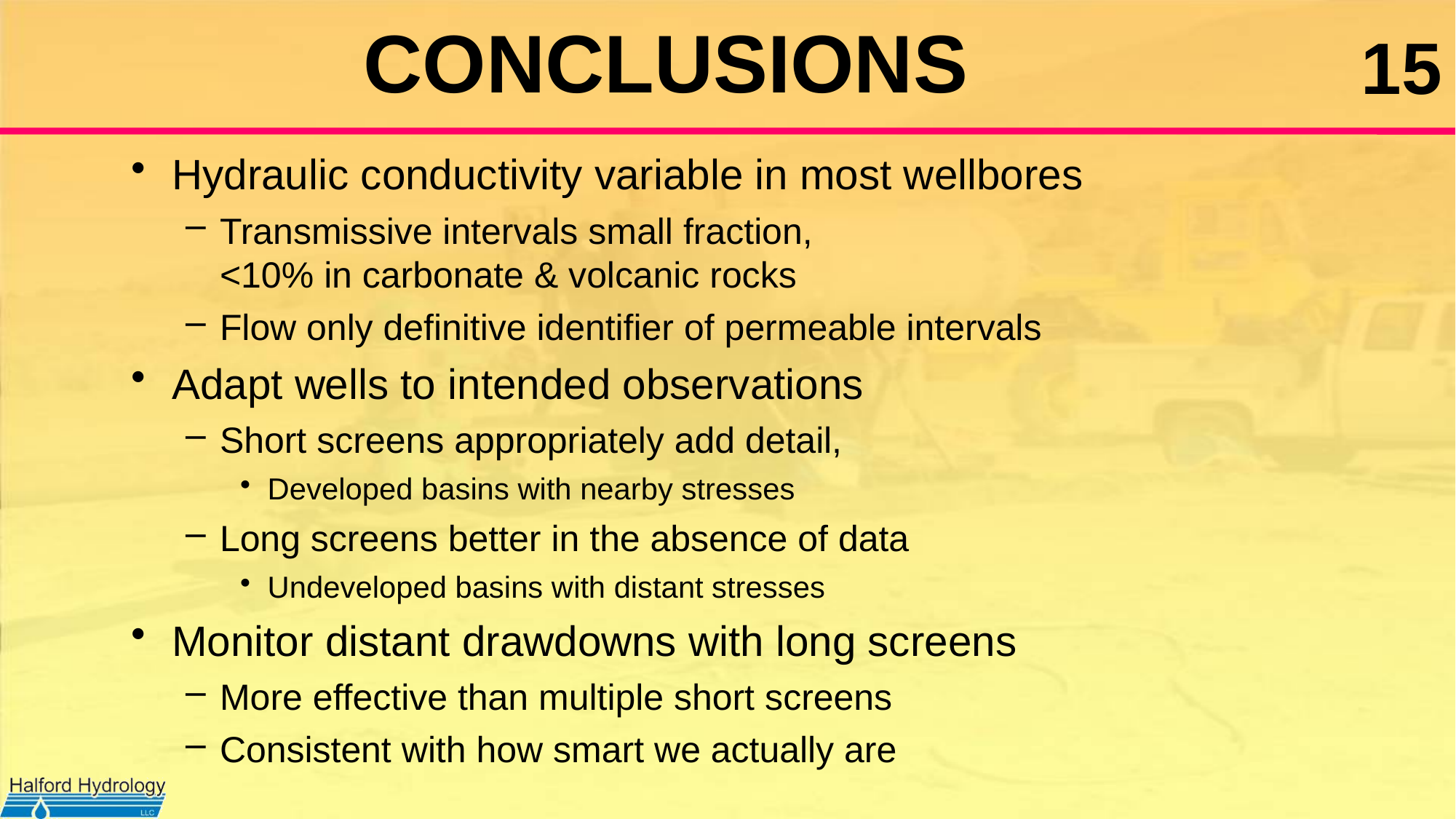

# CONCLUSIONS
Hydraulic conductivity variable in most wellbores
Transmissive intervals small fraction,
<10% in carbonate & volcanic rocks
Flow only definitive identifier of permeable intervals
Adapt wells to intended observations
Short screens appropriately add detail,
Developed basins with nearby stresses
Long screens better in the absence of data
Undeveloped basins with distant stresses
Monitor distant drawdowns with long screens
More effective than multiple short screens
Consistent with how smart we actually are